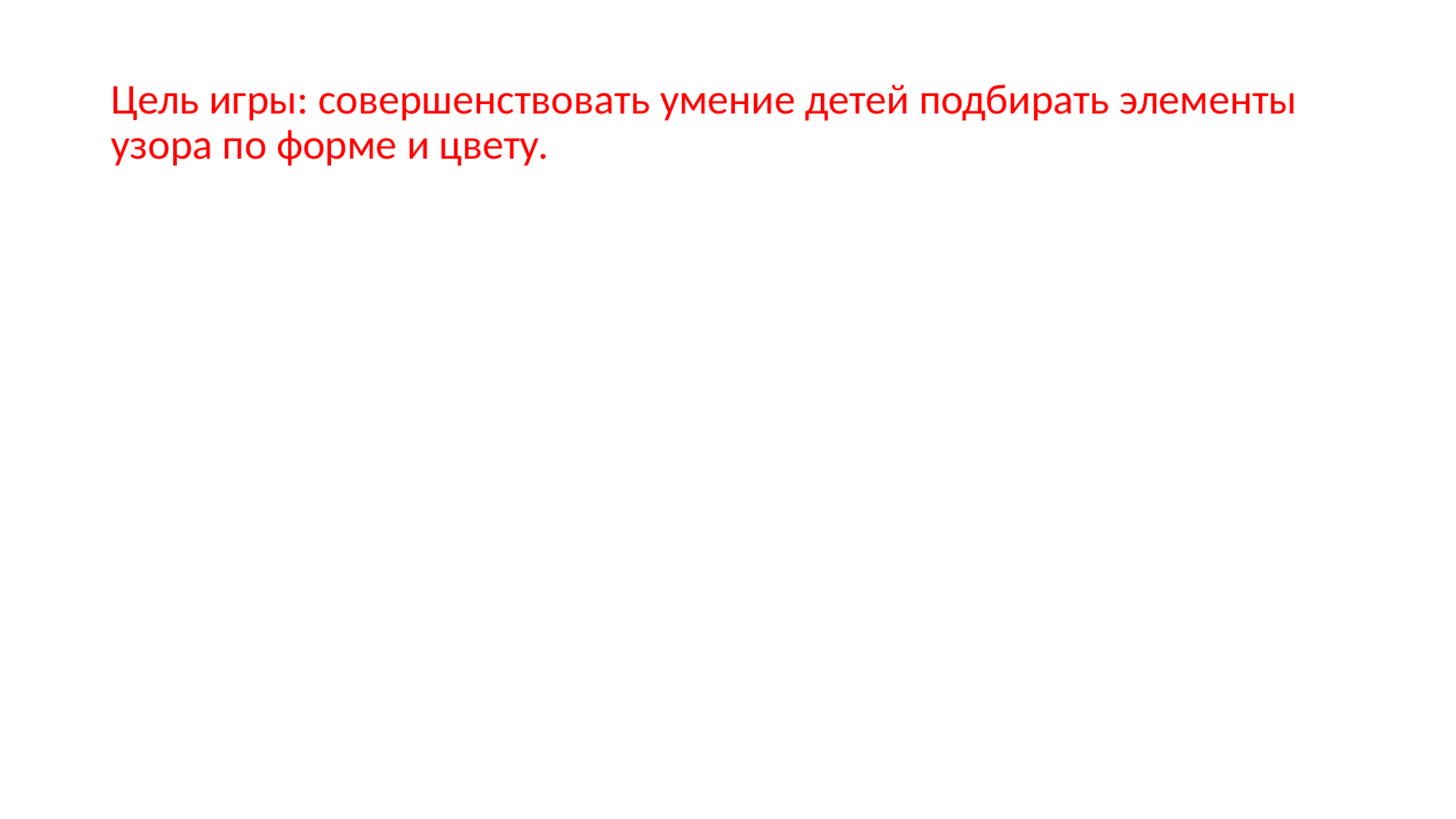

# Цель игры: совершенствовать умение детей подбирать элементы узора по форме и цвету.